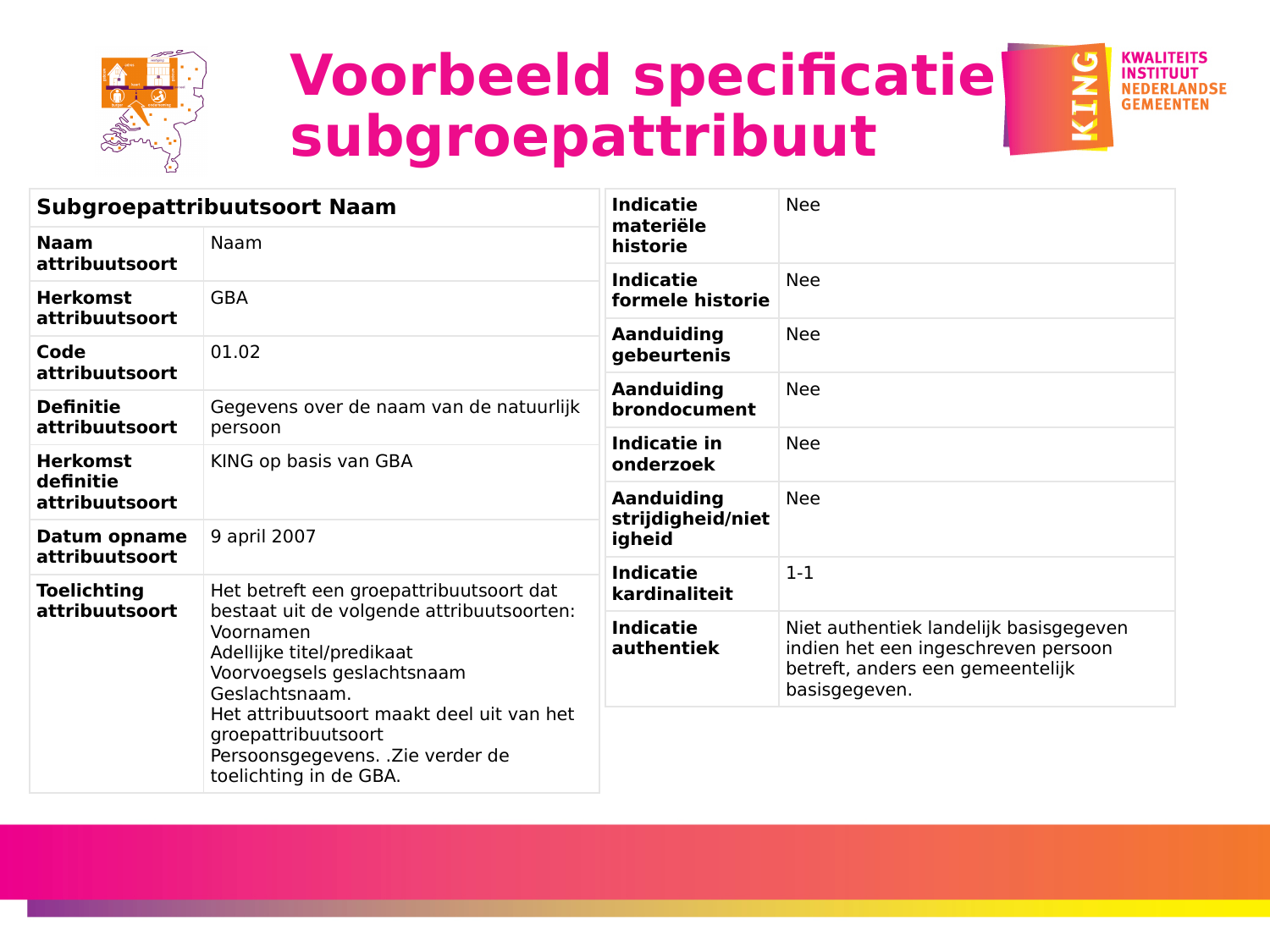

Voorbeeld specificatie
subgroepattribuut
| Subgroepattribuutsoort Naam |  |
| --- | --- |
| Naam attribuutsoort | Naam |
| Herkomst attribuutsoort | GBA |
| Code attribuutsoort | 01.02 |
| Definitie attribuutsoort | Gegevens over de naam van de natuurlijk persoon |
| Herkomst definitie attribuutsoort | KING op basis van GBA |
| Datum opname attribuutsoort | 9 april 2007 |
| Toelichting attribuutsoort | Het betreft een groepattribuutsoort dat bestaat uit de volgende attribuutsoorten: Voornamen Adellijke titel/predikaat Voorvoegsels geslachtsnaam Geslachtsnaam. Het attribuutsoort maakt deel uit van het groepattribuutsoort Persoonsgegevens. .Zie verder de toelichting in de GBA. |
| Indicatie materiële historie | Nee |
| --- | --- |
| Indicatie formele historie | Nee |
| Aanduiding gebeurtenis | Nee |
| Aanduiding brondocument | Nee |
| Indicatie in onderzoek | Nee |
| Aanduiding strijdigheid/nietigheid | Nee |
| Indicatie kardinaliteit | 1-1 |
| Indicatie authentiek | Niet authentiek landelijk basisgegeven indien het een ingeschreven persoon betreft, anders een gemeentelijk basisgegeven. |